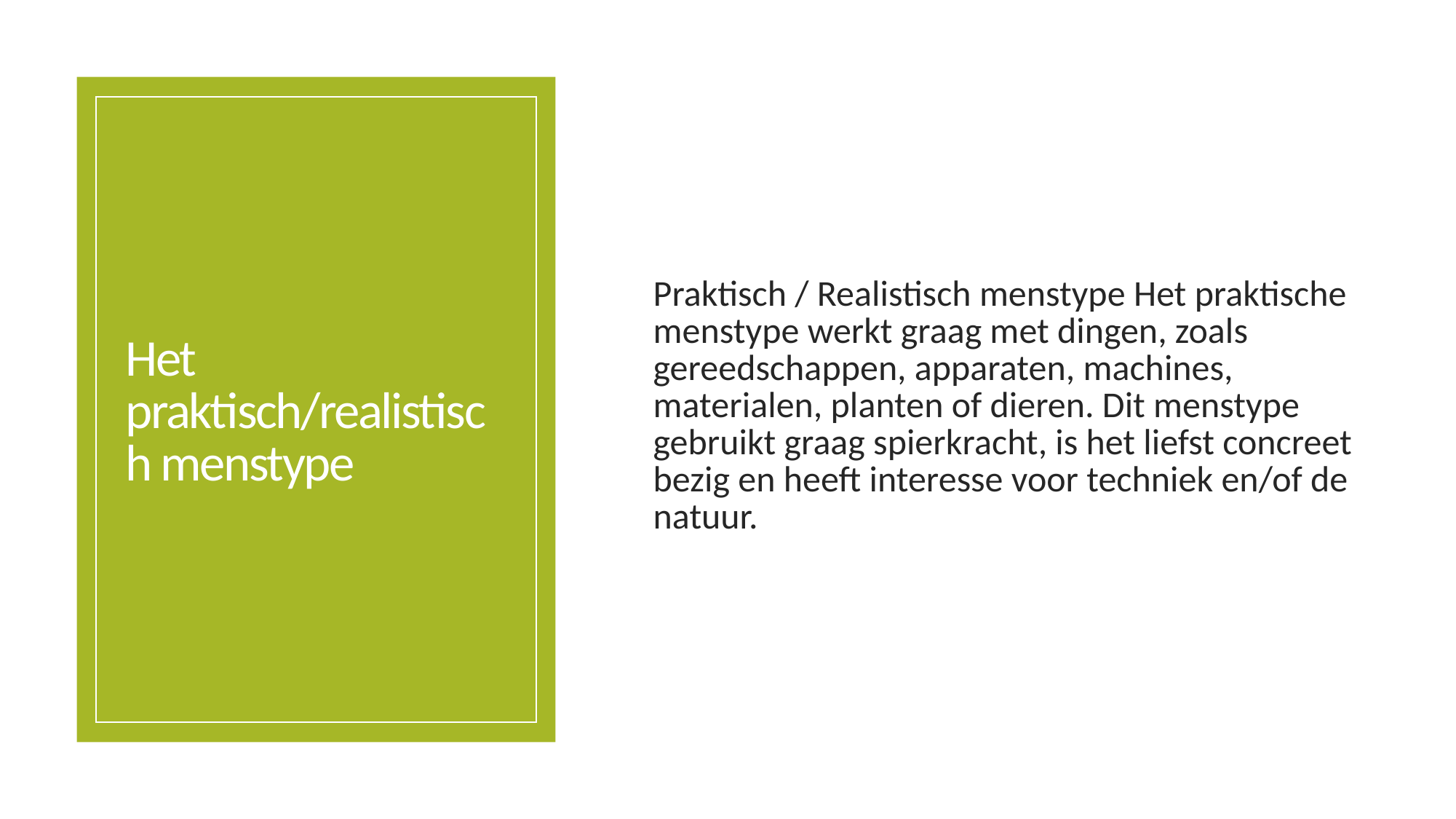

# Het praktisch/realistisch menstype
Praktisch / Realistisch menstype Het praktische menstype werkt graag met dingen, zoals gereedschappen, apparaten, machines, materialen, planten of dieren. Dit menstype gebruikt graag spierkracht, is het liefst concreet bezig en heeft interesse voor techniek en/of de natuur.